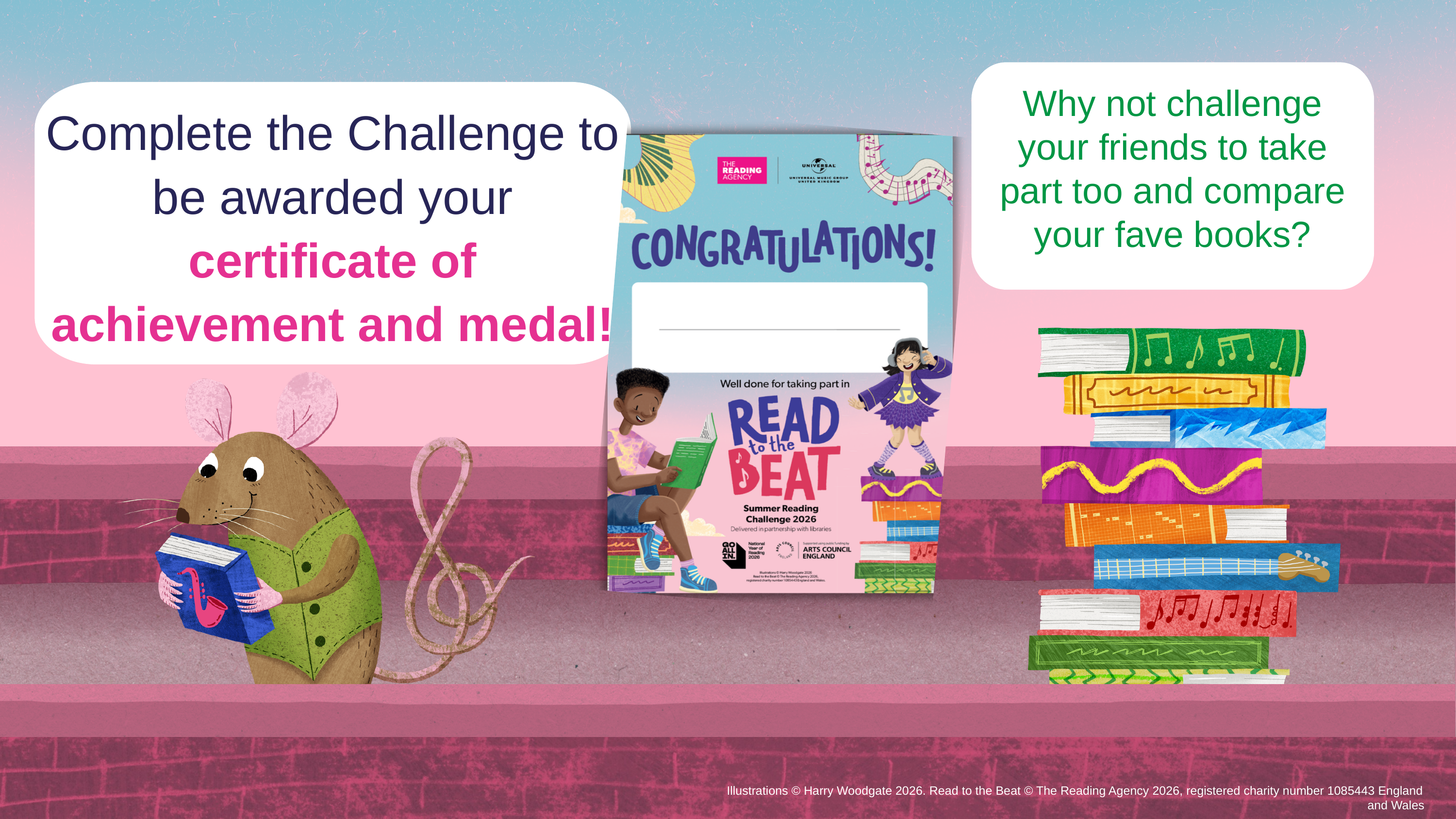

Why not challenge your friends to take part too and compare your fave books?

Complete the Challenge to be awarded your certificate of achievement and medal!

Illustrations © Harry Woodgate 2026. Read to the Beat © The Reading Agency 2026, registered charity number 1085443 England and Wales